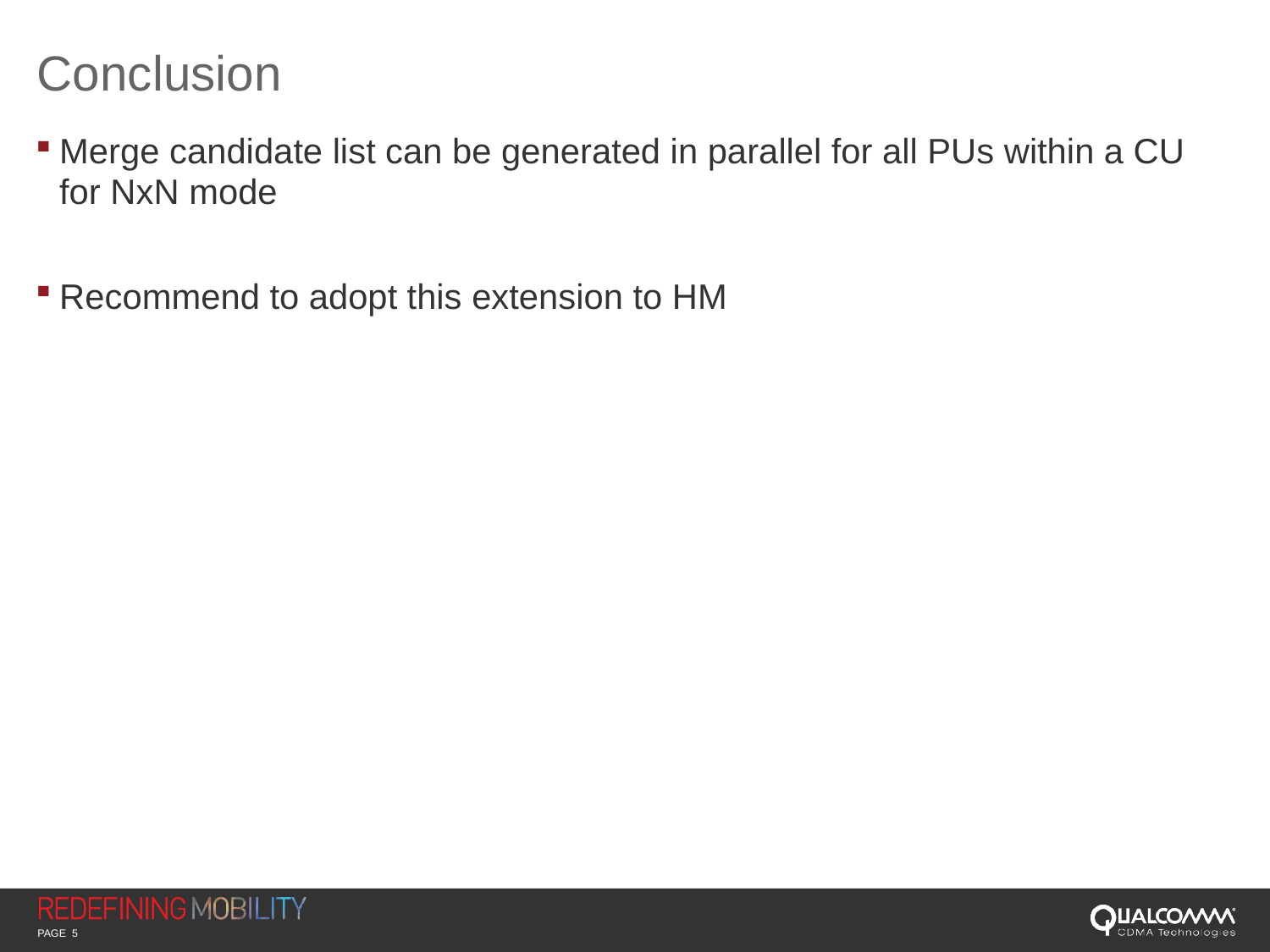

# Conclusion
Merge candidate list can be generated in parallel for all PUs within a CU for NxN mode

Recommend to adopt this extension to HM